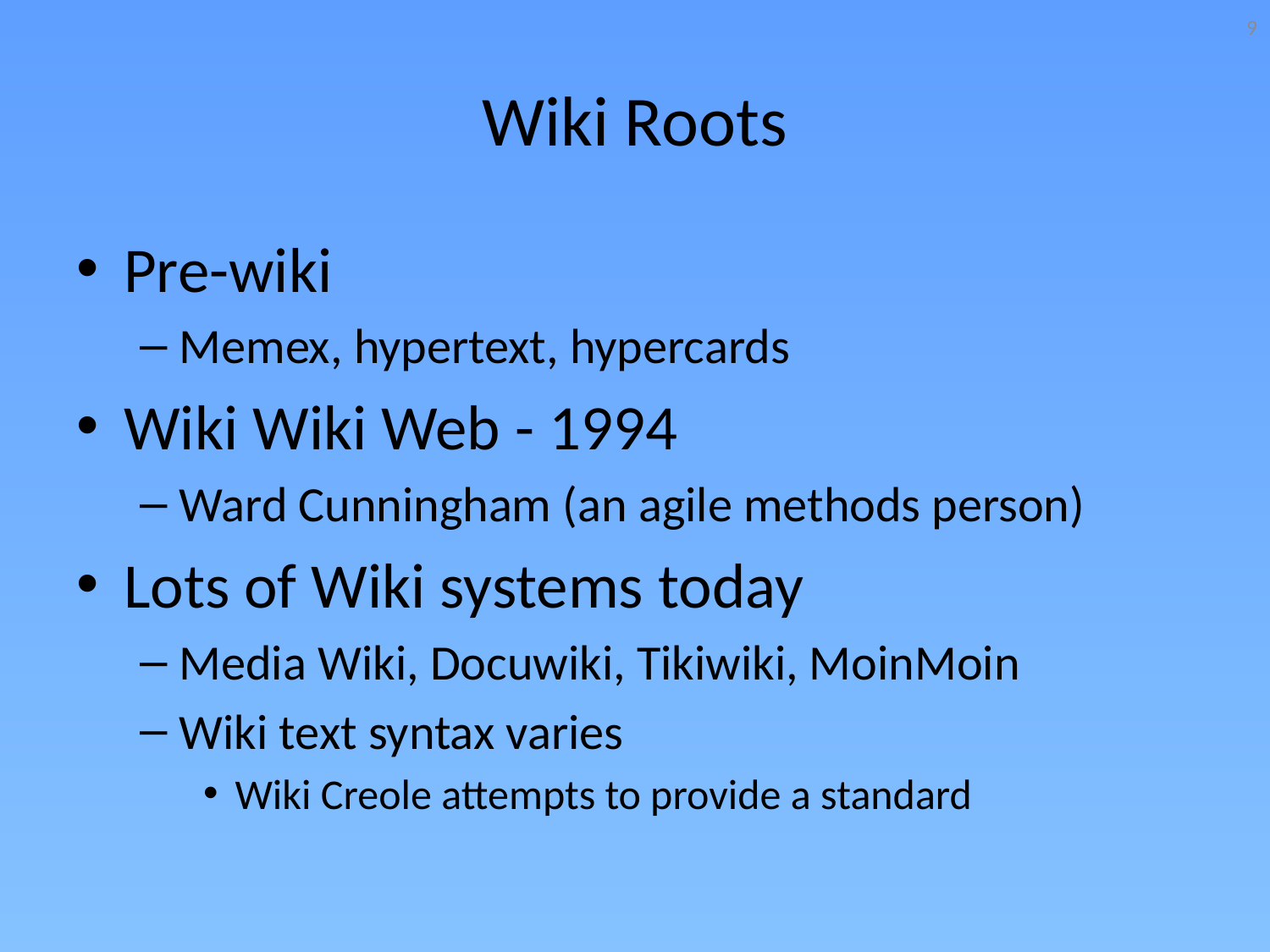

9
# Wiki Roots
Pre-wiki
Memex, hypertext, hypercards
Wiki Wiki Web - 1994
Ward Cunningham (an agile methods person)
Lots of Wiki systems today
Media Wiki, Docuwiki, Tikiwiki, MoinMoin
Wiki text syntax varies
Wiki Creole attempts to provide a standard